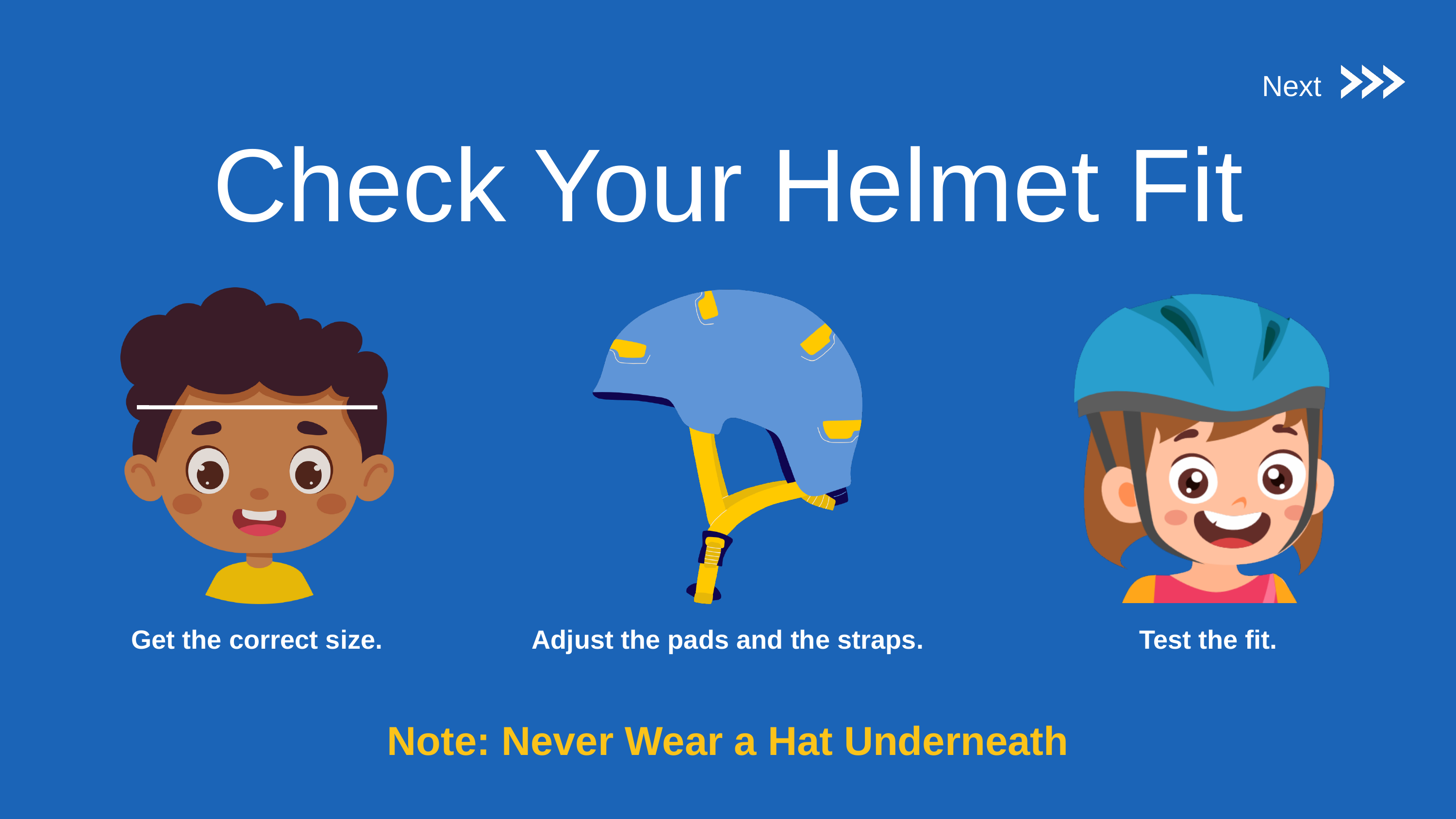

Next
Check Your Helmet Fit

Get the correct size.

Adjust the pads and the straps.

Test the fit.
Note: Never Wear a Hat Underneath